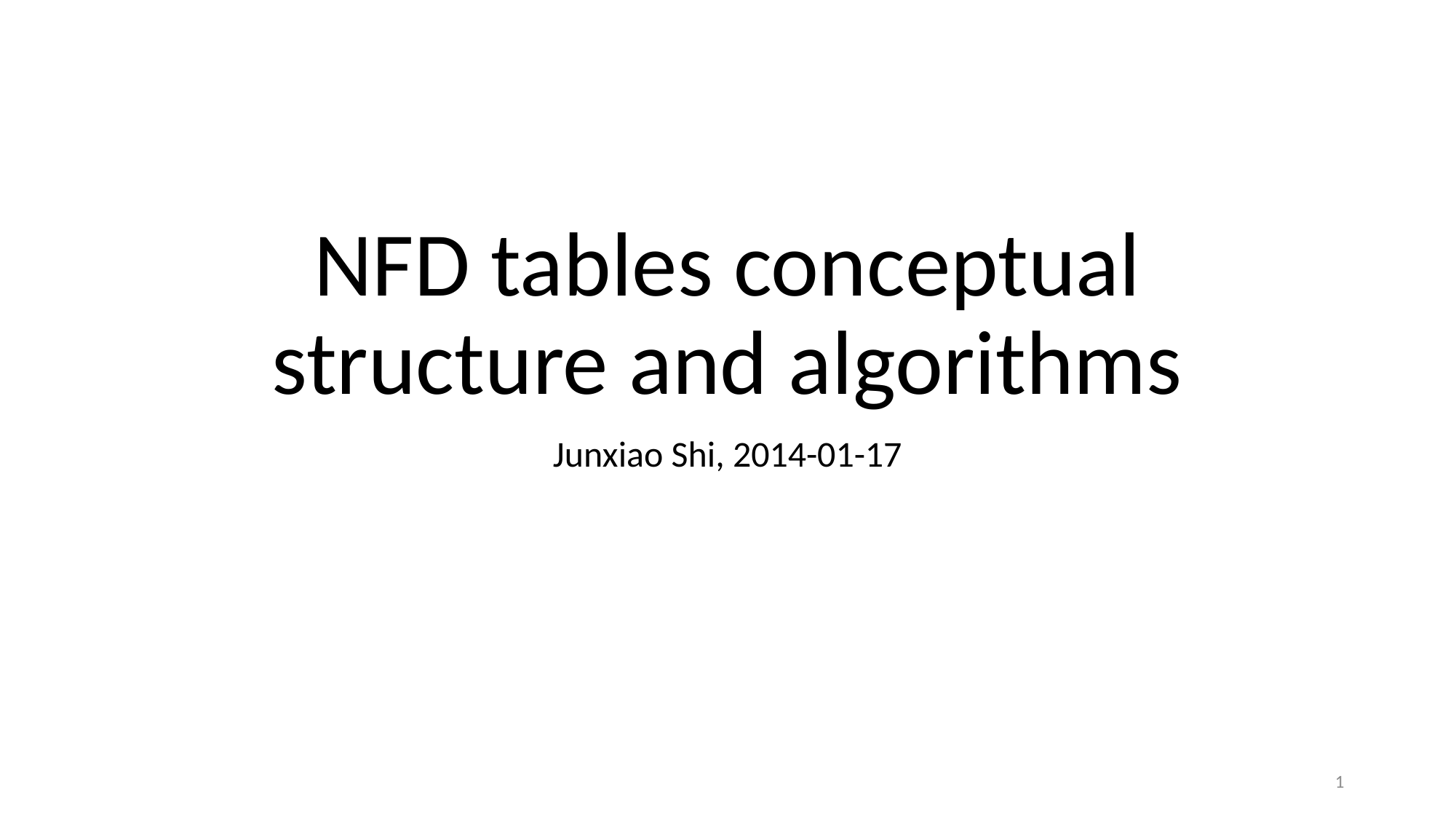

# NFD tables conceptual structure and algorithms
Junxiao Shi, 2014-01-17
1